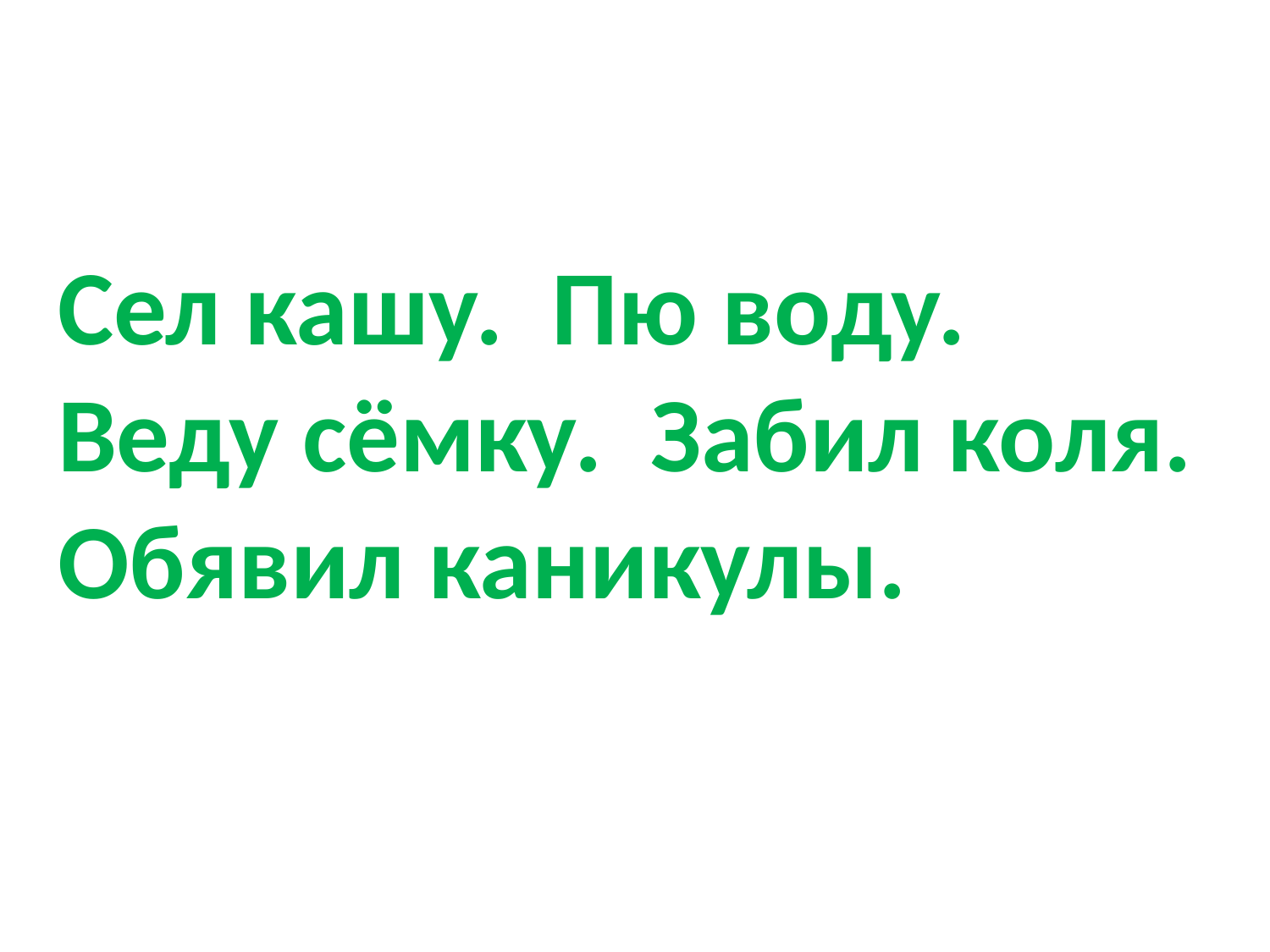

#

Сел кашу.  Пю воду.  Веду сёмку.  Забил коля.  Обявил каникулы.